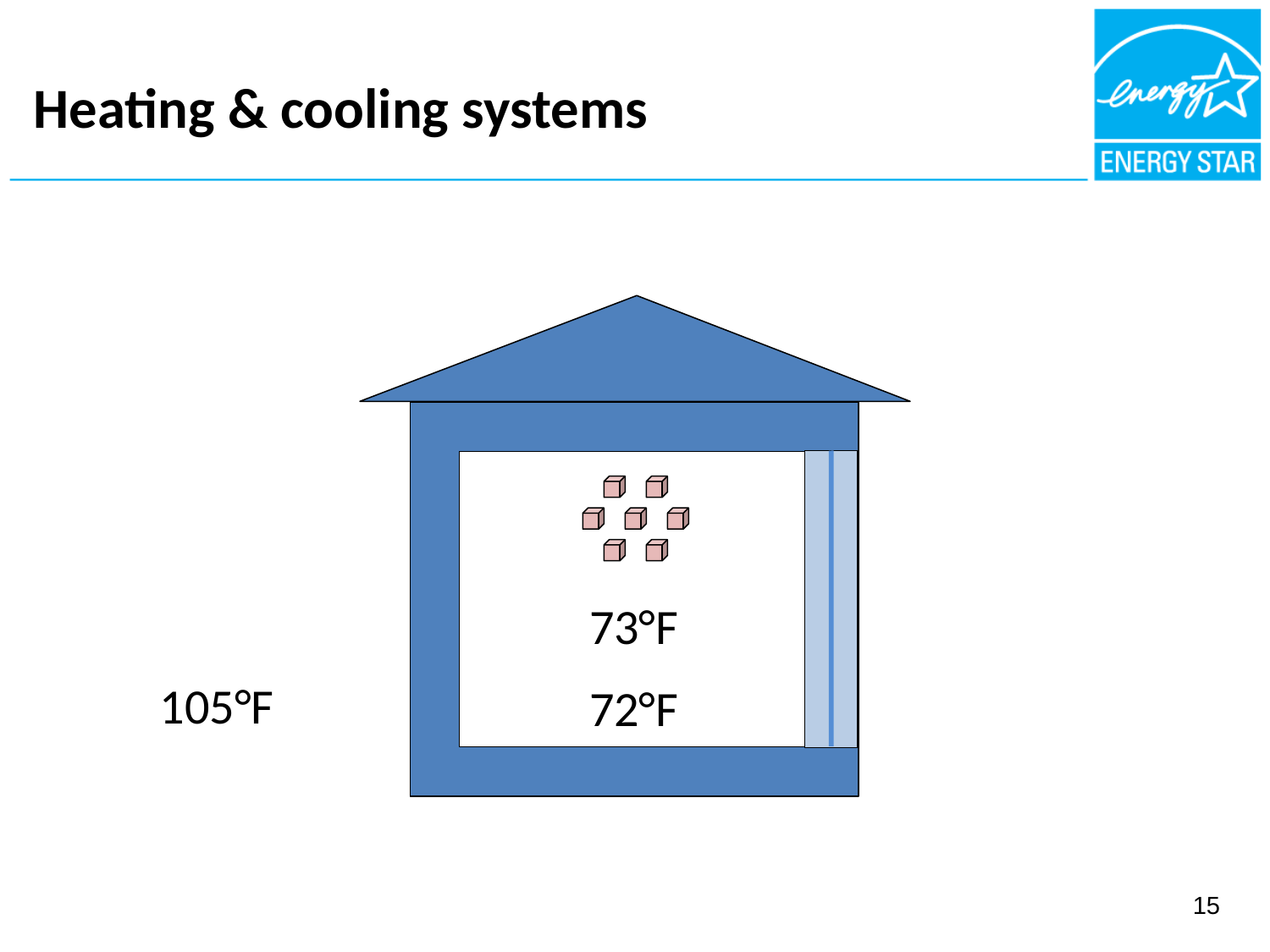

Heating & cooling systems
# FIBROUS NSULATION = AIR BARRIER

73°F
105°F
72°F
15